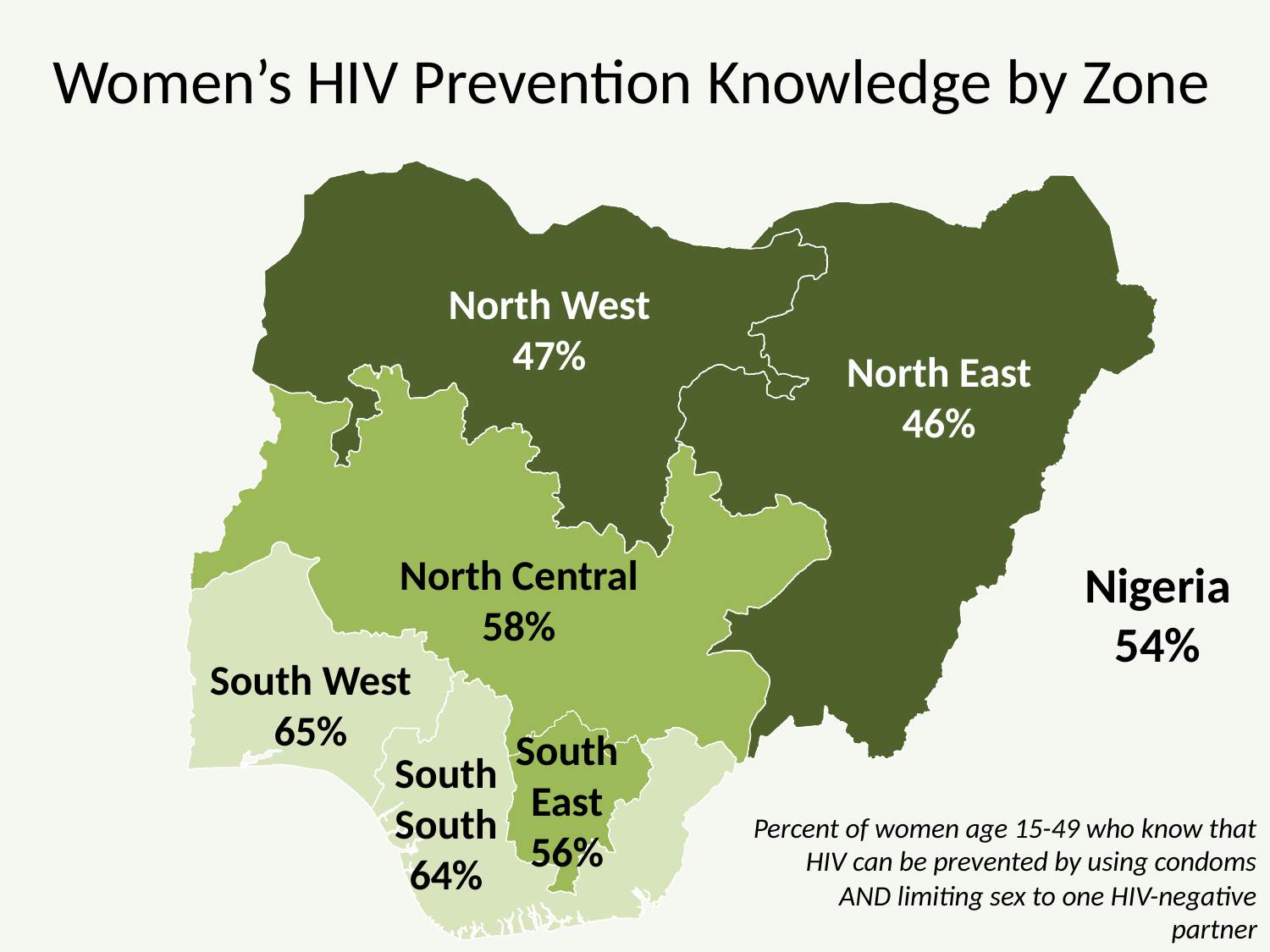

# Women’s HIV Prevention Knowledge by Zone

North West
47%
North East
46%
North Central
58%
Nigeria
54%
South West
65%
South
East
56%
South
South
64%
Percent of women age 15-49 who know that HIV can be prevented by using condoms AND limiting sex to one HIV-negative partner